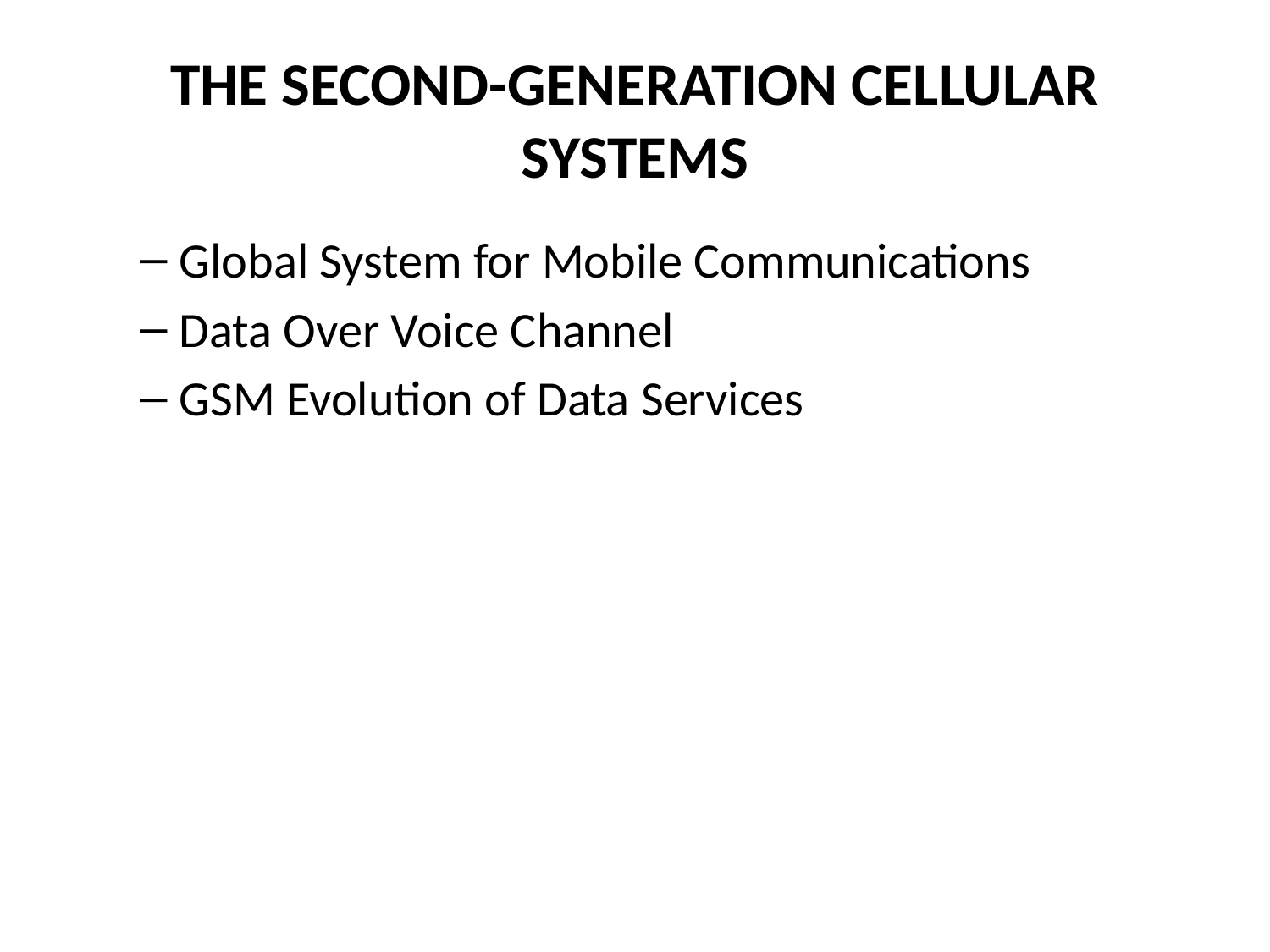

# THE SECOND-GENERATION CELLULAR SYSTEMS
Global System for Mobile Communications
Data Over Voice Channel
GSM Evolution of Data Services